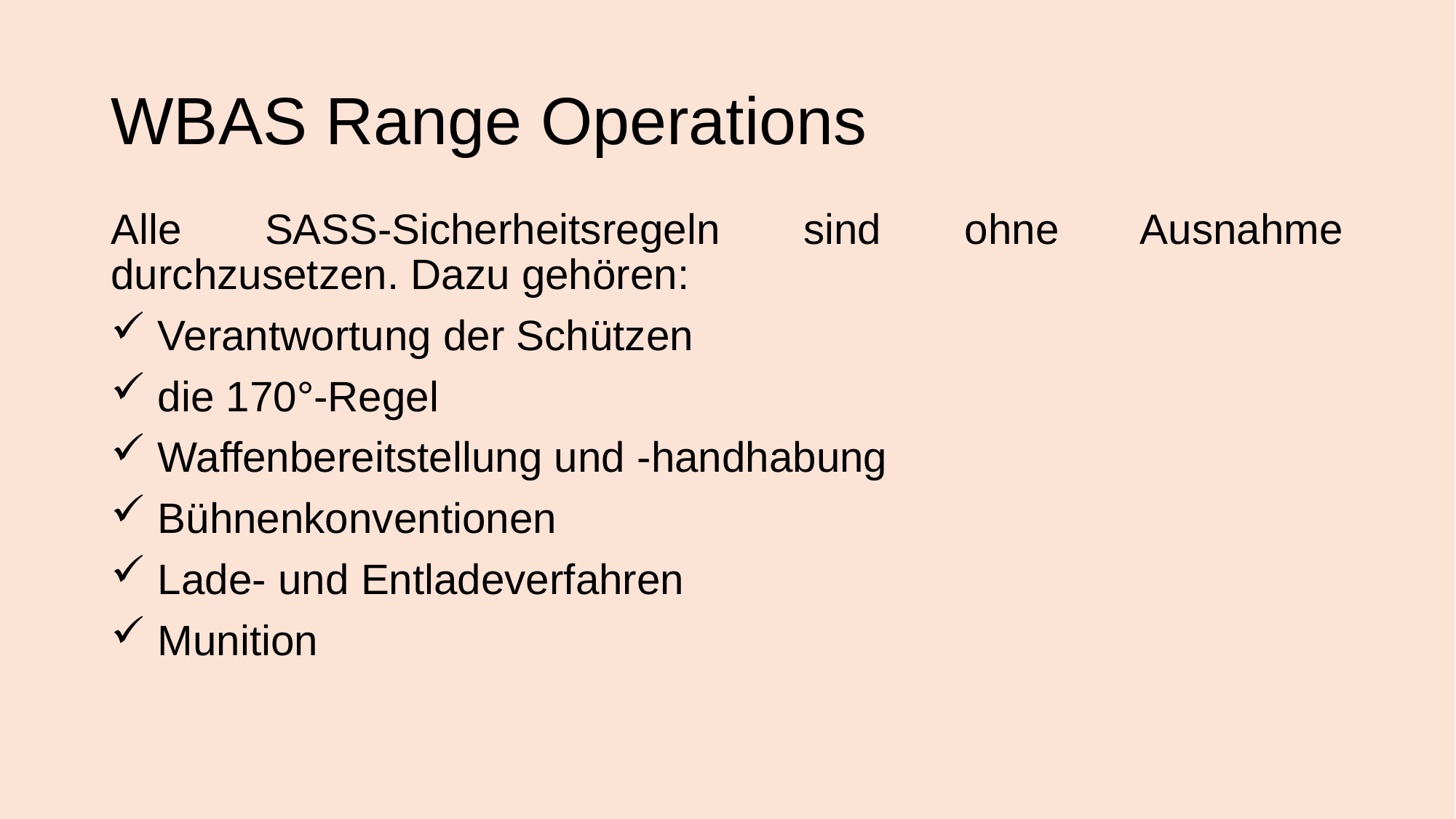

# WBAS Range Operations
Alle SASS-Sicherheitsregeln sind ohne Ausnahme durchzusetzen. Dazu gehören:
 Verantwortung der Schützen
 die 170°-Regel
 Waffenbereitstellung und -handhabung
 Bühnenkonventionen
 Lade- und Entladeverfahren
 Munition